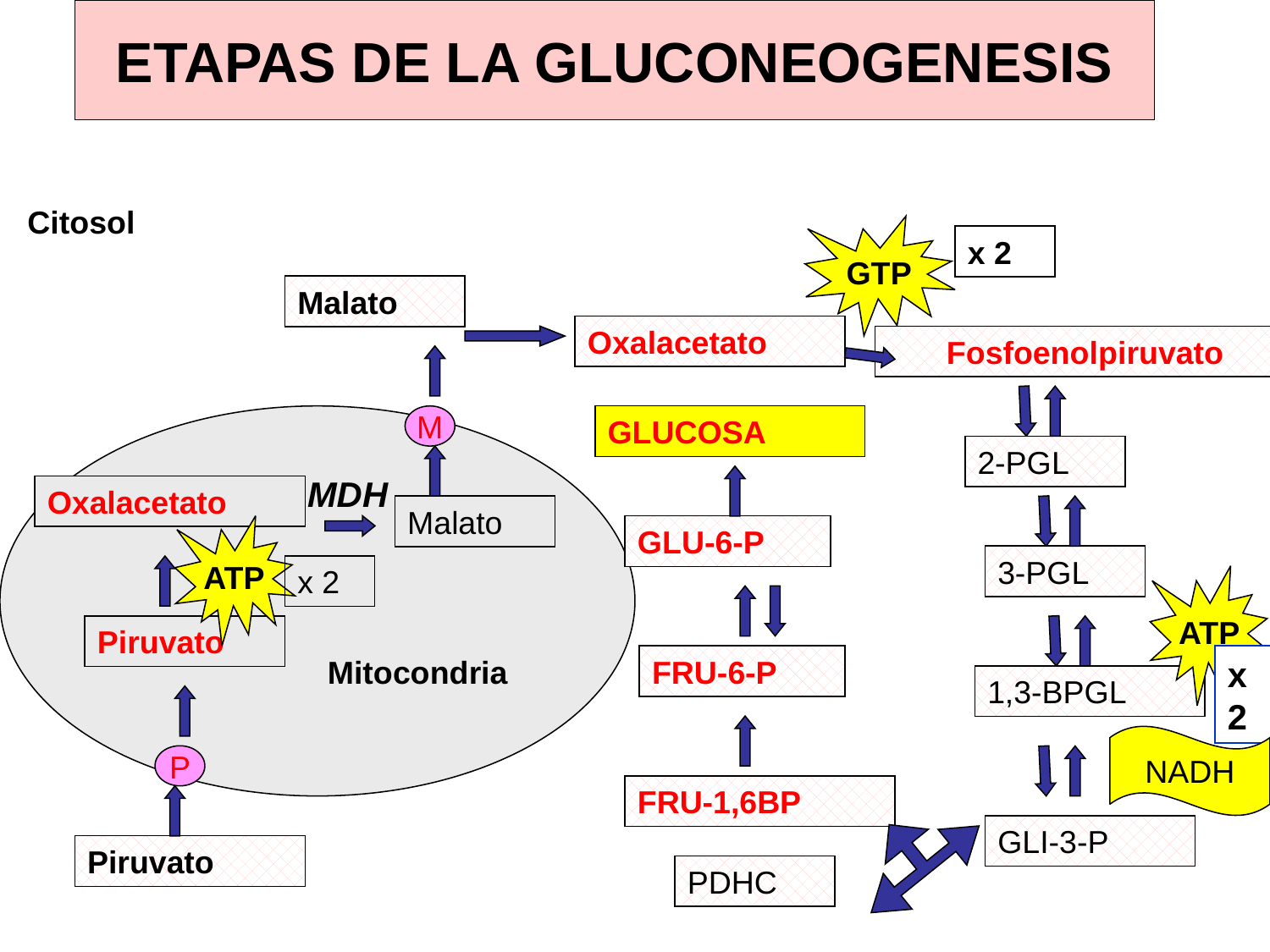

# ETAPAS DE LA GLUCONEOGENESIS
Citosol
GTP
x 2
Oxalacetato
Fosfoenolpiruvato

GLUCOSA
2-PGL

GLU-6-P
3-PGL
ATP

FRU-6-P
x 2
1,3-BPGL

NADH

FRU-1,6BP

GLI-3-P
PDHC
Malato

M

MDH
Oxalacetato
Malato

ATP

x 2
Piruvato
Mitocondria

P

Piruvato